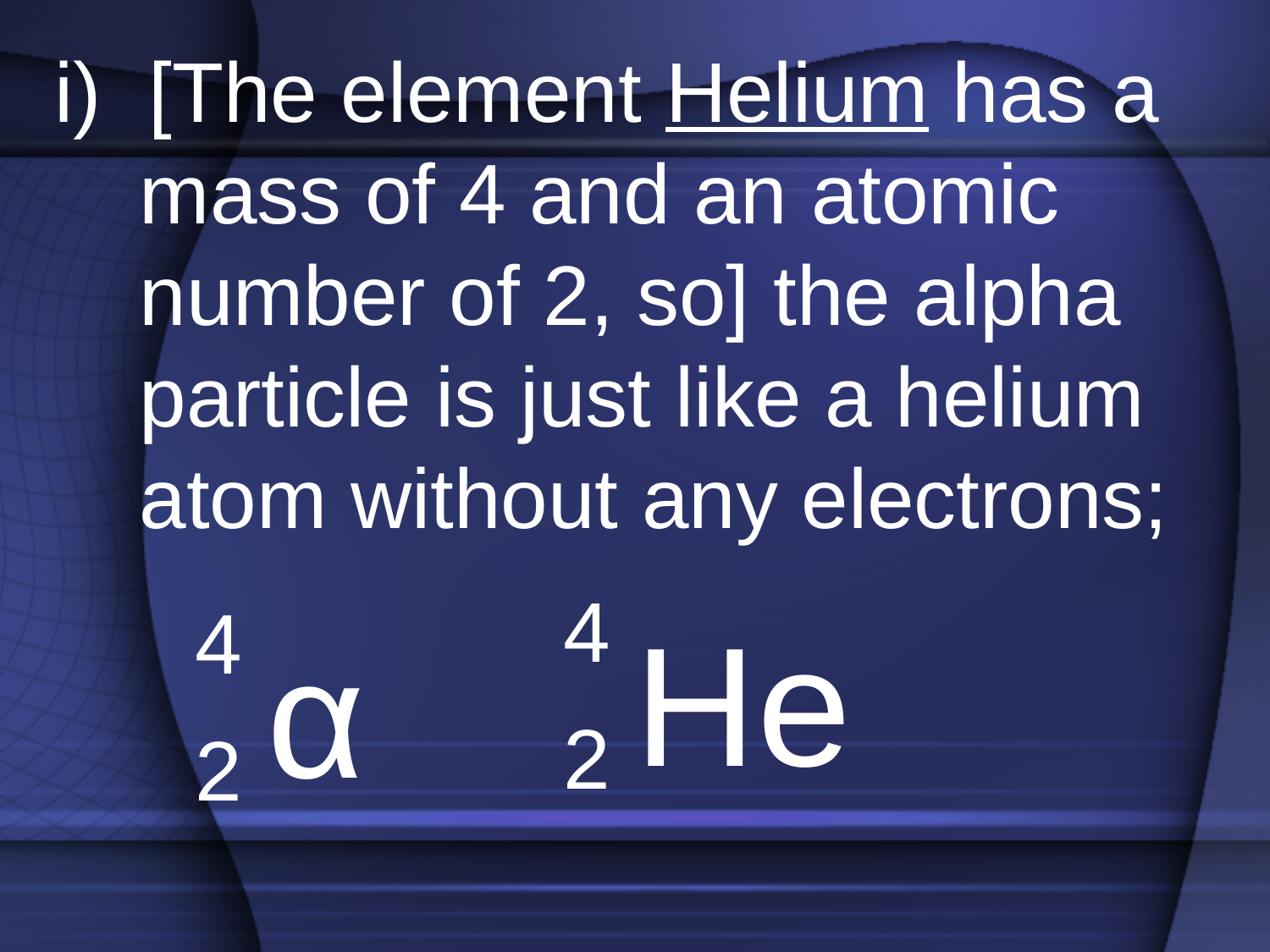

i)  [The element Helium has a mass of 4 and an atomic number of 2, so] the alpha particle is just like a helium atom without any electrons;
4
4
He
α
2
2